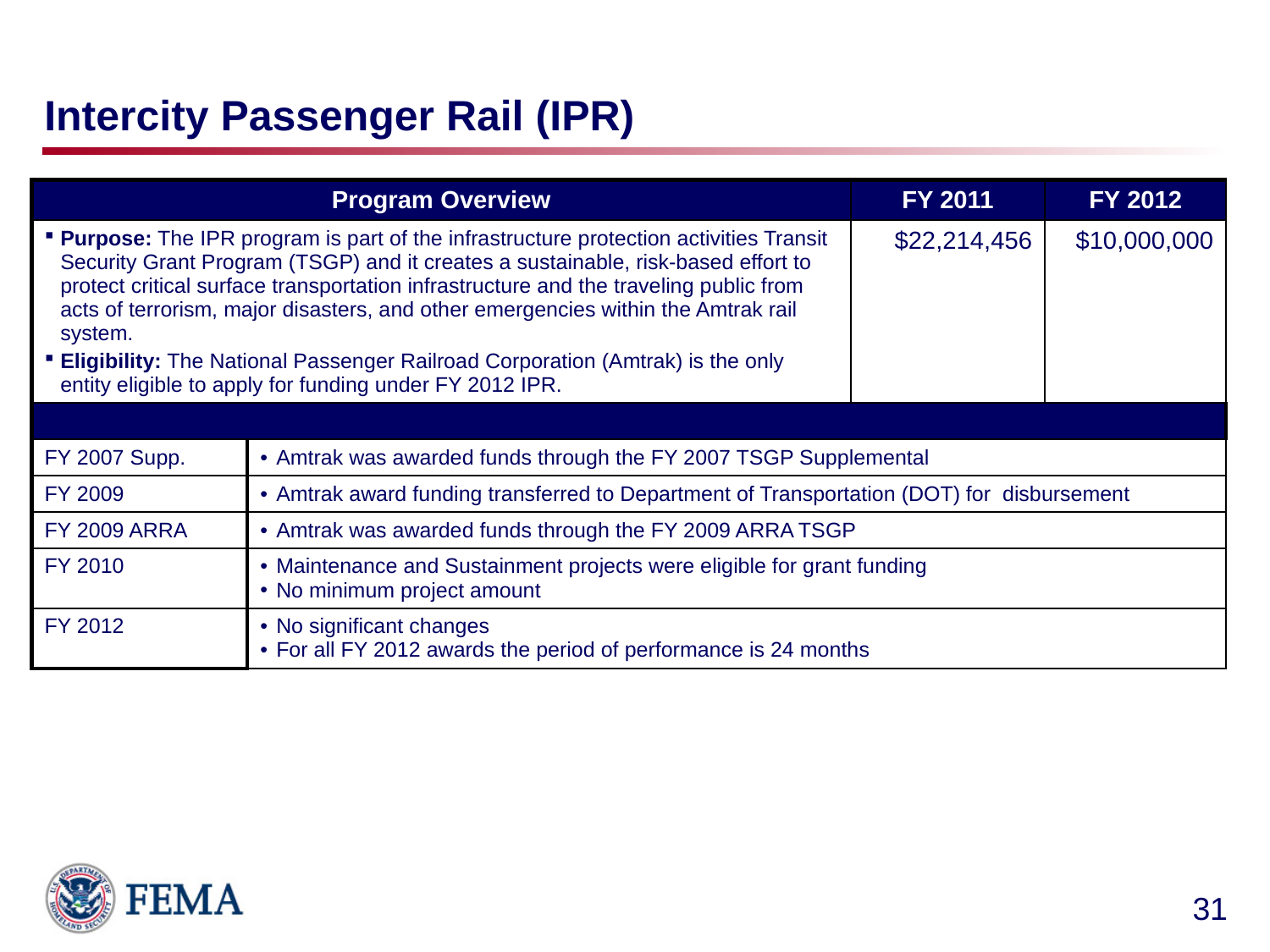

# Intercity Passenger Rail (IPR)
| Program Overview |  | FY 2011 | FY 2012 |
| --- | --- | --- | --- |
| Purpose: The IPR program is part of the infrastructure protection activities Transit Security Grant Program (TSGP) and it creates a sustainable, risk-based effort to protect critical surface transportation infrastructure and the traveling public from acts of terrorism, major disasters, and other emergencies within the Amtrak rail system. Eligibility: The National Passenger Railroad Corporation (Amtrak) is the only entity eligible to apply for funding under FY 2012 IPR. |  | $22,214,456 | $10,000,000 |
|  |  |  |  |
| FY 2007 Supp. | Amtrak was awarded funds through the FY 2007 TSGP Supplemental |  |  |
| FY 2009 | Amtrak award funding transferred to Department of Transportation (DOT) for disbursement |  |  |
| FY 2009 ARRA | Amtrak was awarded funds through the FY 2009 ARRA TSGP |  |  |
| FY 2010 | Maintenance and Sustainment projects were eligible for grant funding No minimum project amount |  |  |
| FY 2012 | No significant changes For all FY 2012 awards the period of performance is 24 months |  |  |
31